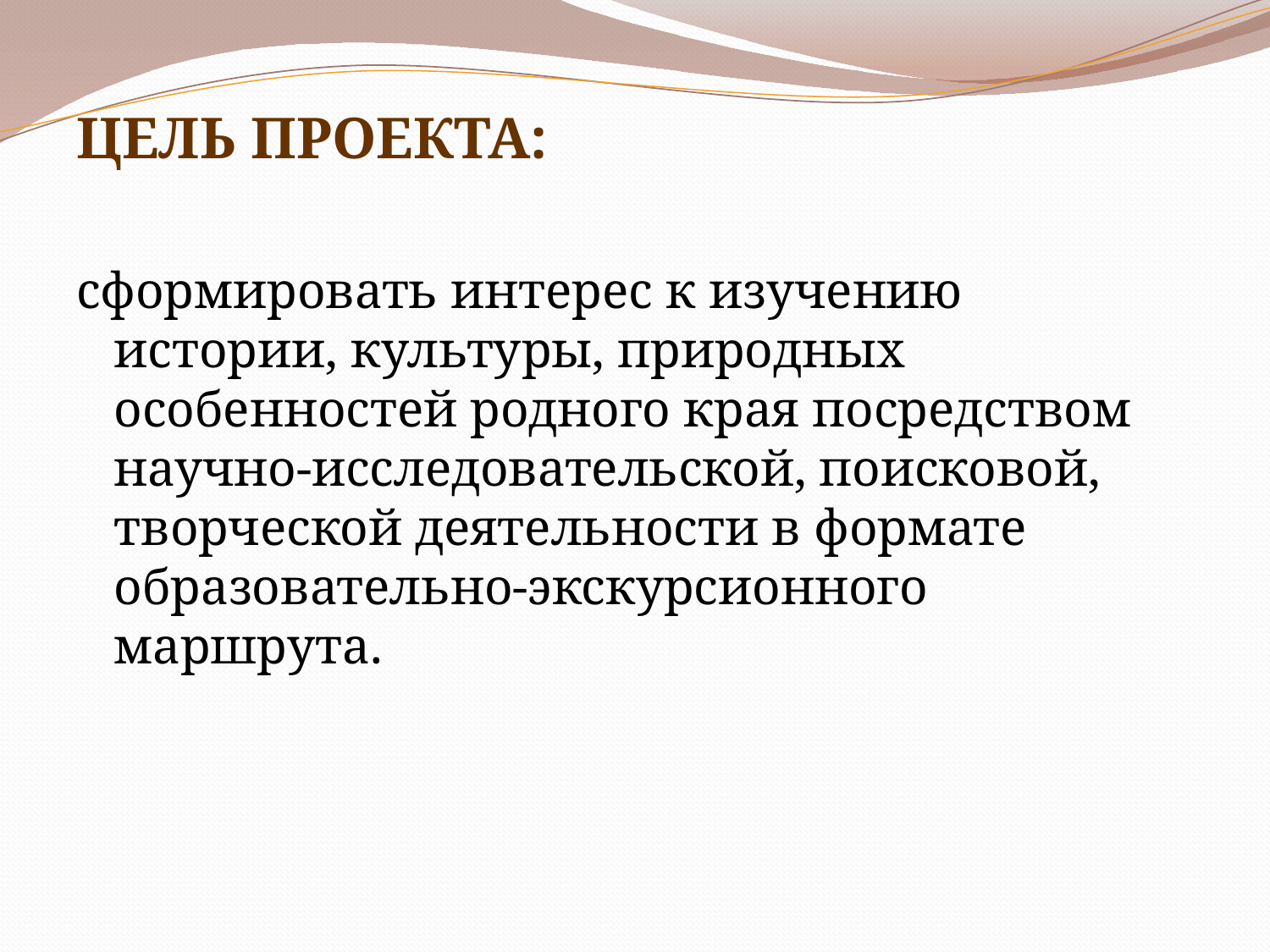

ЦЕЛЬ ПРОЕКТА:

сформировать интерес к изучению истории, культуры, природных особенностей родного края посредством научно-исследовательской, поисковой, творческой деятельности в формате образовательно-экскурсионного маршрута.